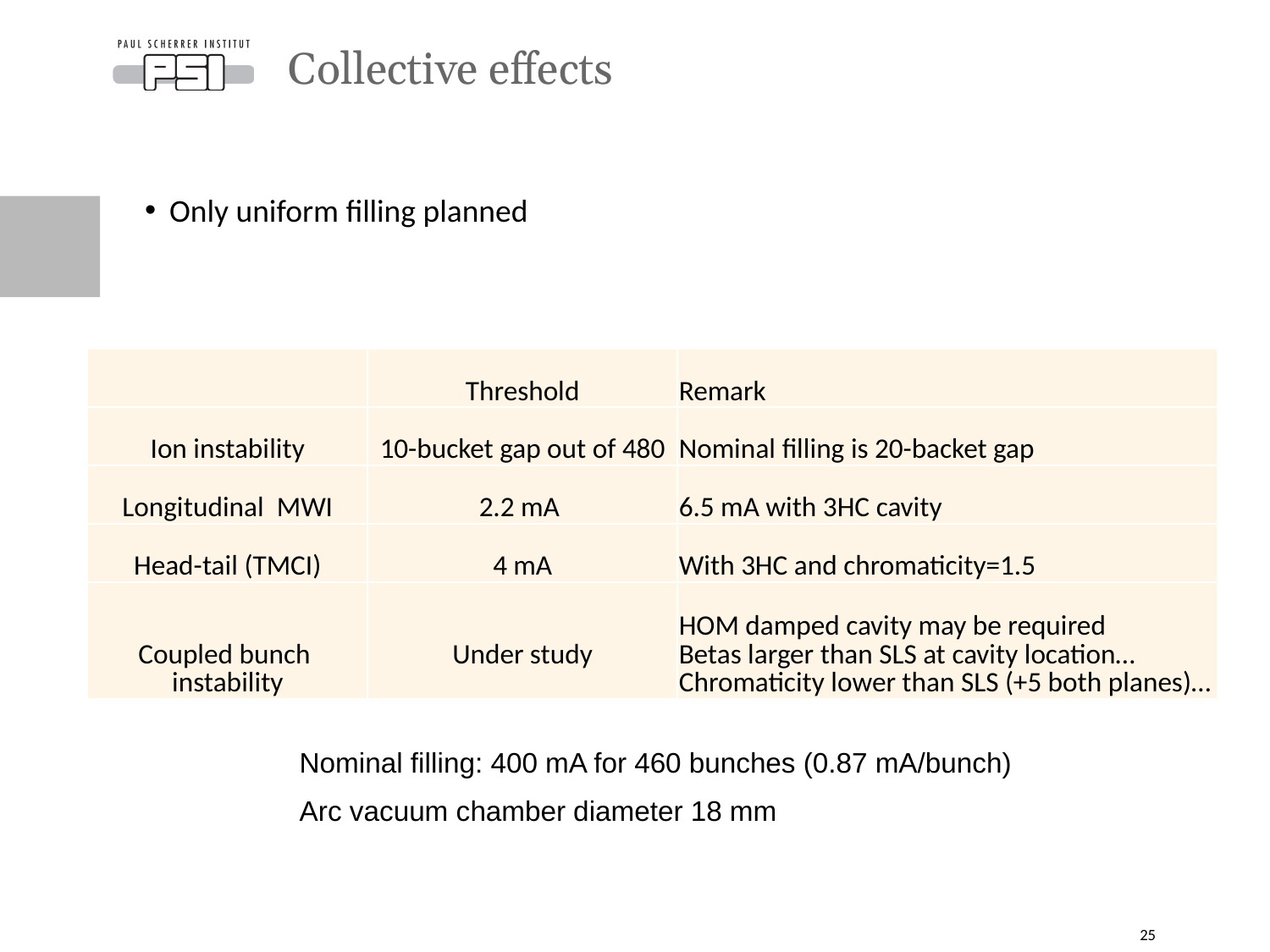

# Collective effects
Only uniform filling planned
|  | Threshold | Remark |
| --- | --- | --- |
| Ion instability | 10-bucket gap out of 480 | Nominal filling is 20-backet gap |
| Longitudinal MWI | 2.2 mA | 6.5 mA with 3HC cavity |
| Head-tail (TMCI) | 4 mA | With 3HC and chromaticity=1.5 |
| Coupled bunch instability | Under study | HOM damped cavity may be required Betas larger than SLS at cavity location… Chromaticity lower than SLS (+5 both planes)… |
Nominal filling: 400 mA for 460 bunches (0.87 mA/bunch)
Arc vacuum chamber diameter 18 mm
25